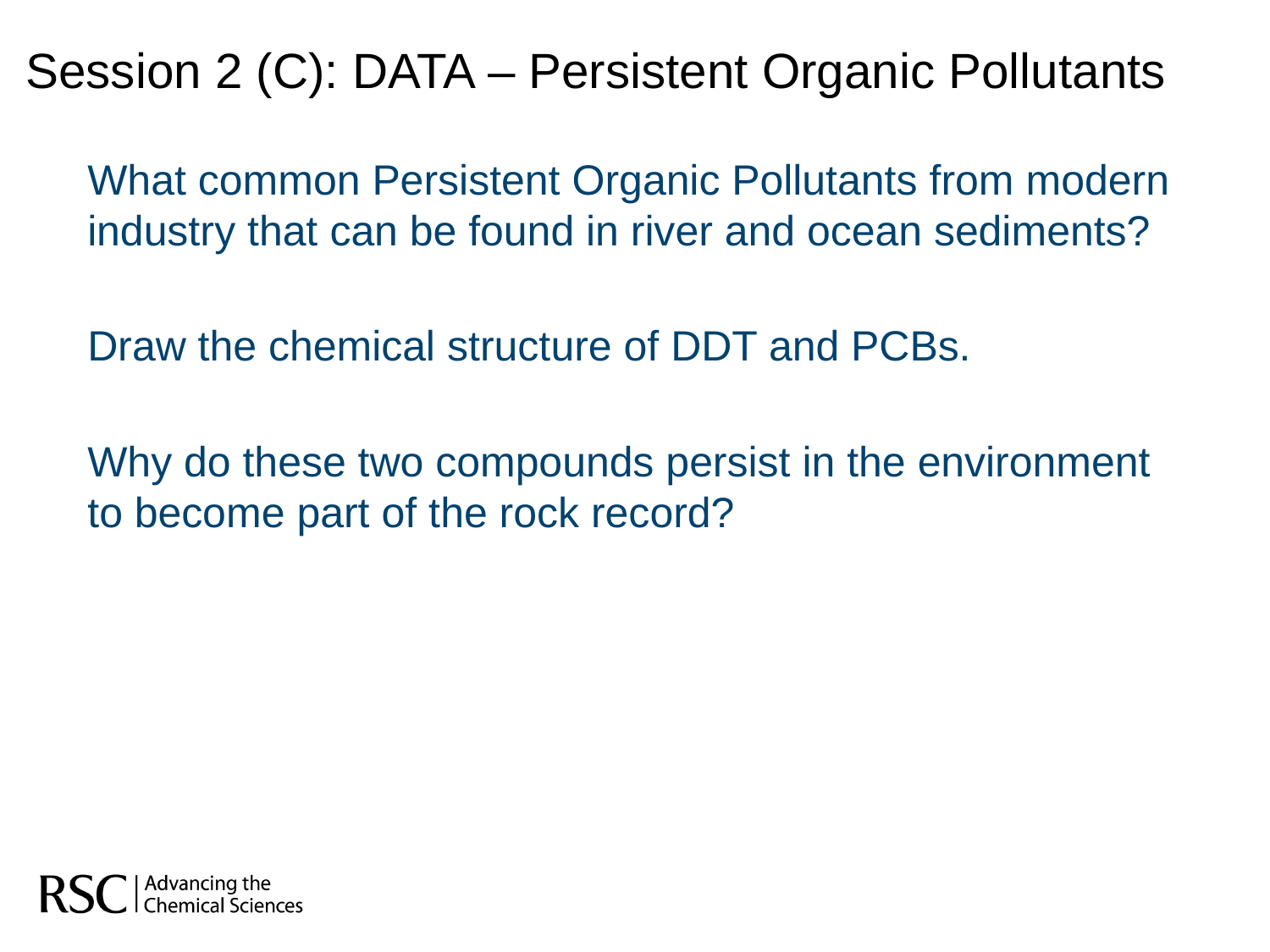

Session 2 (C): DATA – Persistent Organic Pollutants
What common Persistent Organic Pollutants from modern industry that can be found in river and ocean sediments?

Draw the chemical structure of DDT and PCBs.

Why do these two compounds persist in the environment to become part of the rock record?